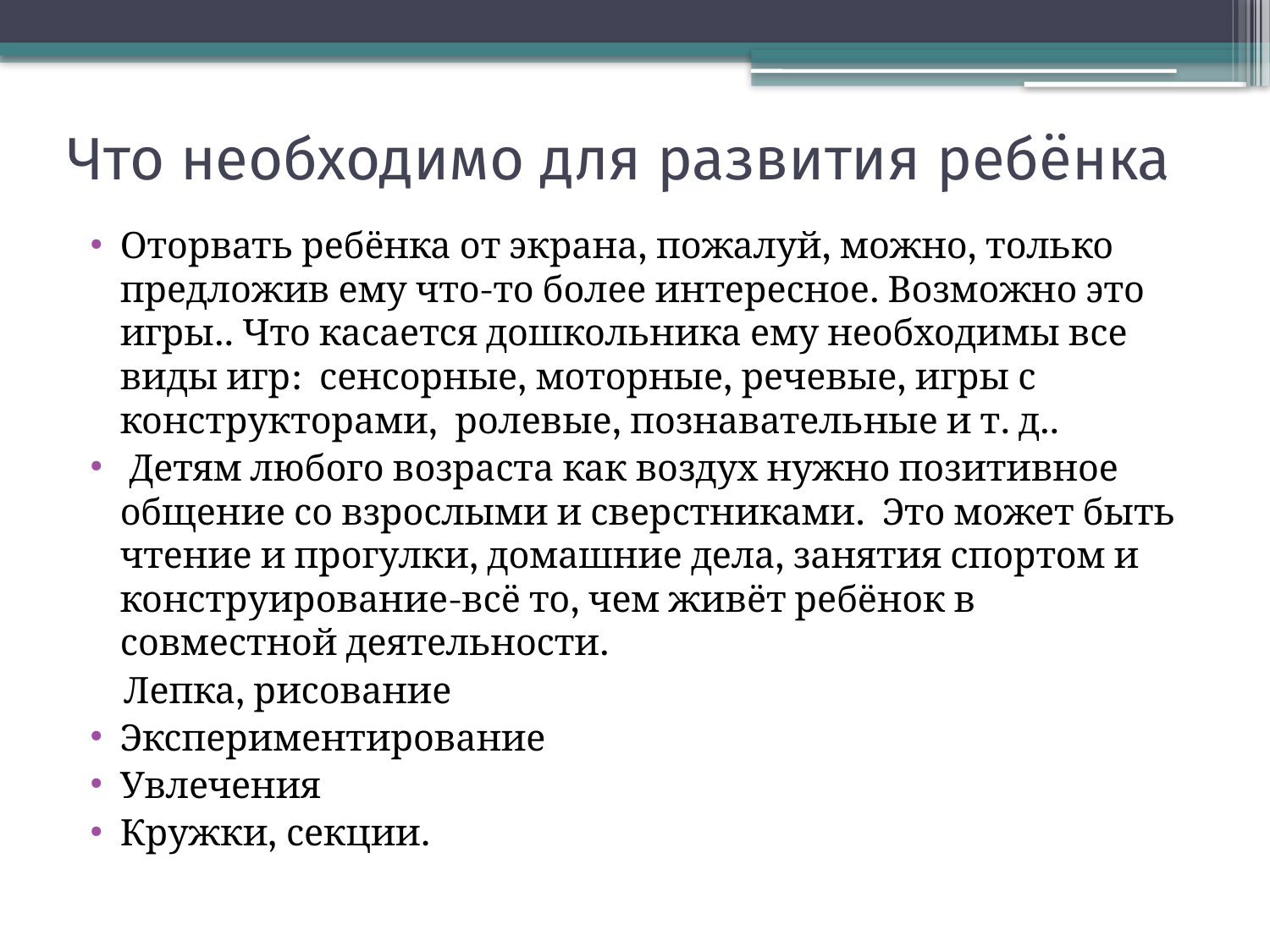

# Что необходимо для развития ребёнка
Оторвать ребёнка от экрана, пожалуй, можно, только предложив ему что-то более интересное. Возможно это игры.. Что касается дошкольника ему необходимы все виды игр:  сенсорные, моторные, речевые, игры с конструкторами,  ролевые, познавательные и т. д..
 Детям любого возраста как воздух нужно позитивное общение со взрослыми и сверстниками.  Это может быть чтение и прогулки, домашние дела, занятия спортом и конструирование-всё то, чем живёт ребёнок в совместной деятельности.
    Лепка, рисование
Экспериментирование
Увлечения
Кружки, секции.